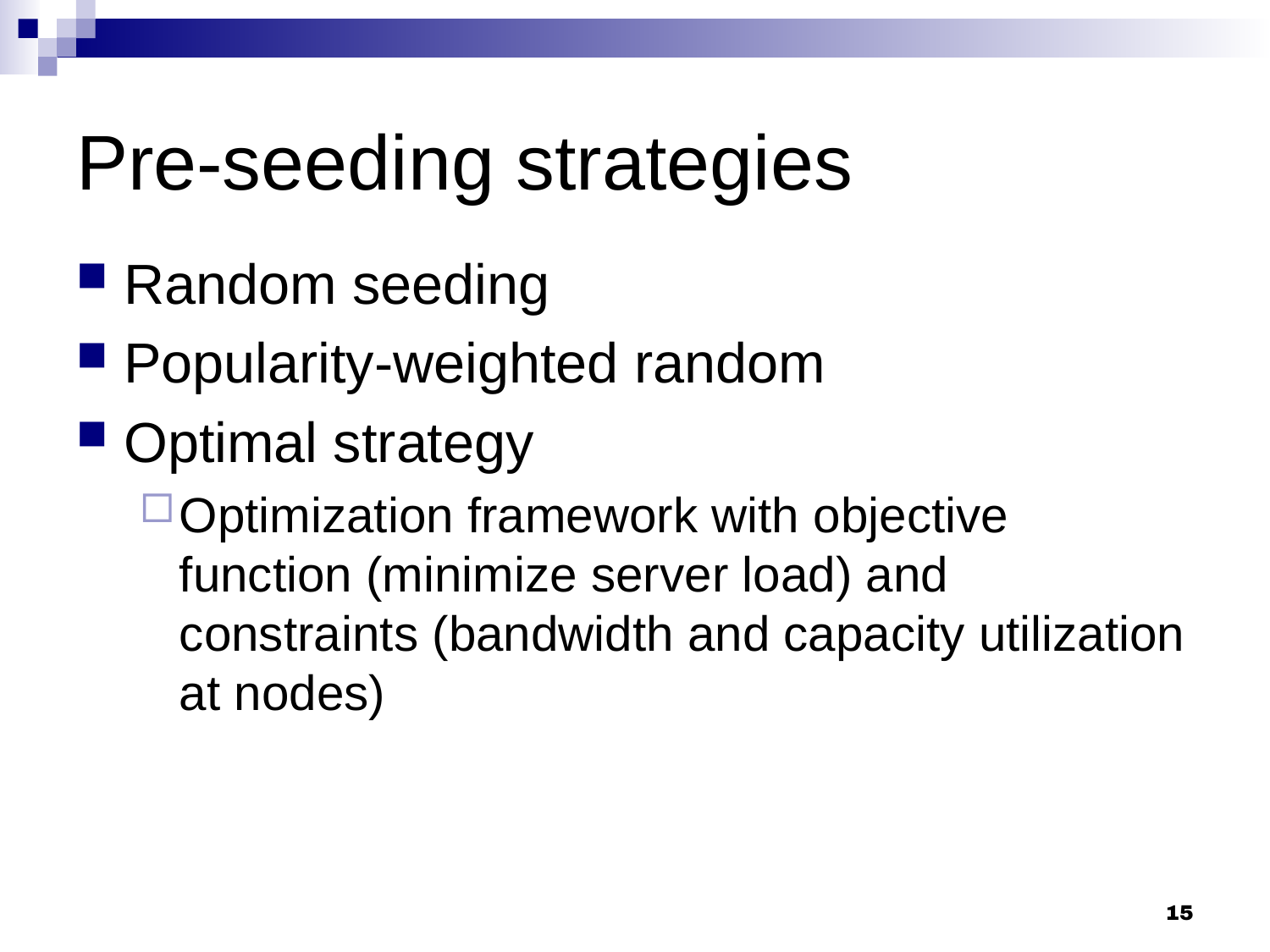

# Pre-seeding strategies
Random seeding
Popularity-weighted random
Optimal strategy
Optimization framework with objective function (minimize server load) and constraints (bandwidth and capacity utilization at nodes)
15